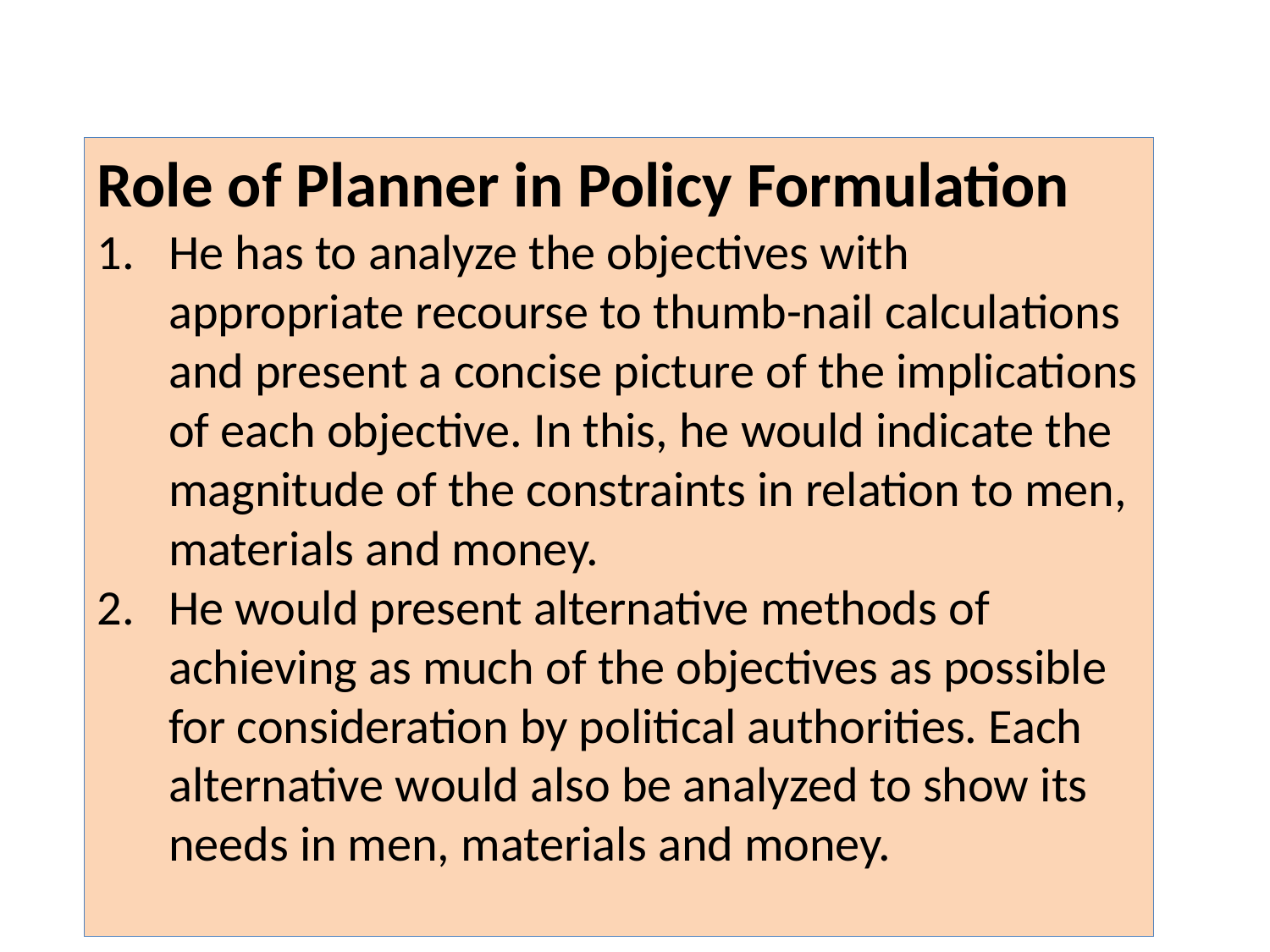

Role of Planner in Policy Formulation
He has to analyze the objectives with appropriate recourse to thumb-nail calculations and present a concise picture of the implications of each objective. In this, he would indicate the magnitude of the constraints in relation to men, materials and money.
He would present alternative methods of achieving as much of the objectives as possible for consideration by political authorities. Each alternative would also be analyzed to show its needs in men, materials and money.